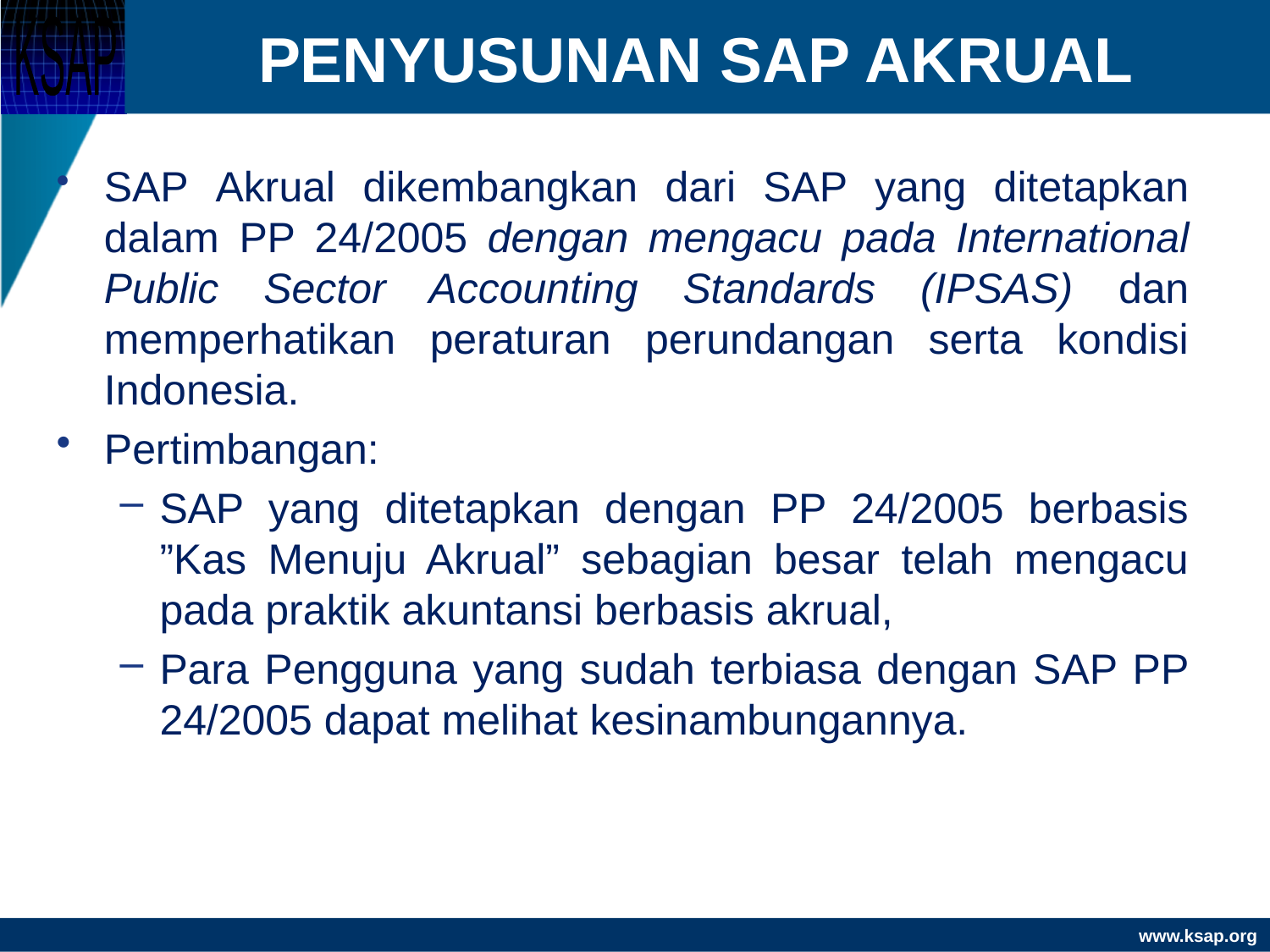

# PENYUSUNAN SAP AKRUAL
SAP Akrual dikembangkan dari SAP yang ditetapkan dalam PP 24/2005 dengan mengacu pada International Public Sector Accounting Standards (IPSAS) dan memperhatikan peraturan perundangan serta kondisi Indonesia.
Pertimbangan:
SAP yang ditetapkan dengan PP 24/2005 berbasis ”Kas Menuju Akrual” sebagian besar telah mengacu pada praktik akuntansi berbasis akrual,
Para Pengguna yang sudah terbiasa dengan SAP PP 24/2005 dapat melihat kesinambungannya.